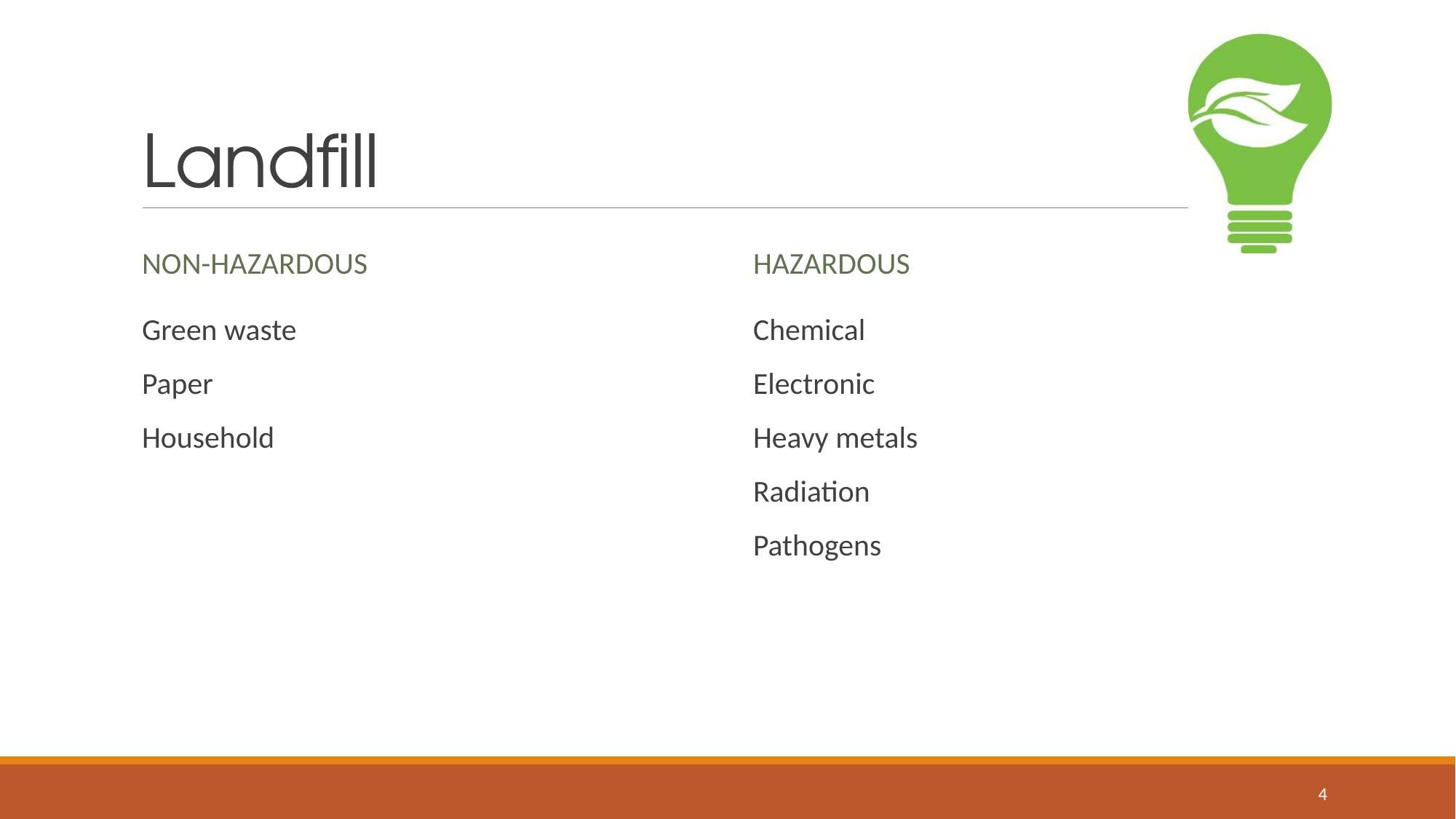

# Landfill
Non-Hazardous
Hazardous
Green waste
Paper
Household
Chemical
Electronic
Heavy metals
Radiation
Pathogens
4